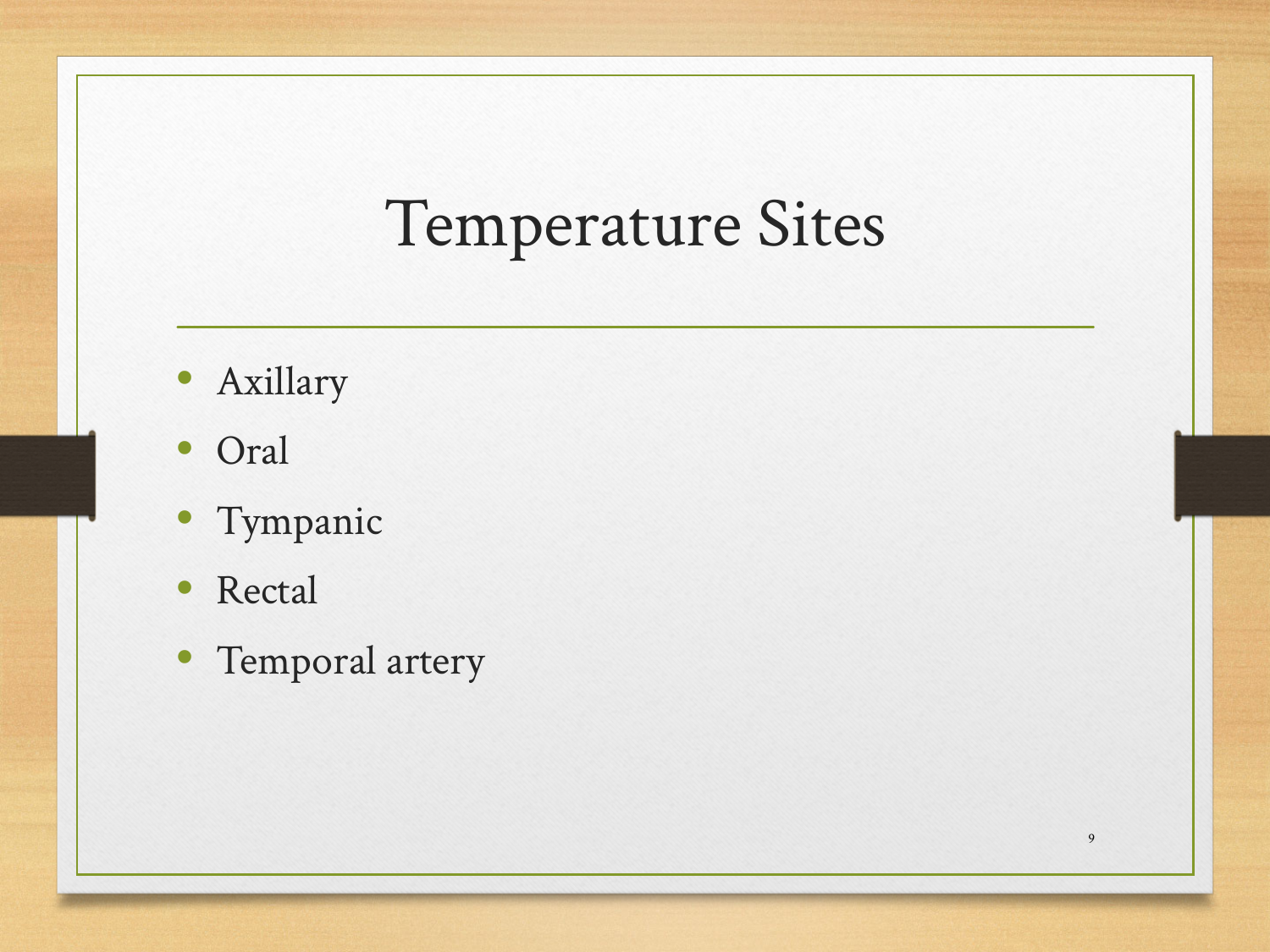

# Temperature Sites
Axillary
Oral
Tympanic
Rectal
Temporal artery
 9